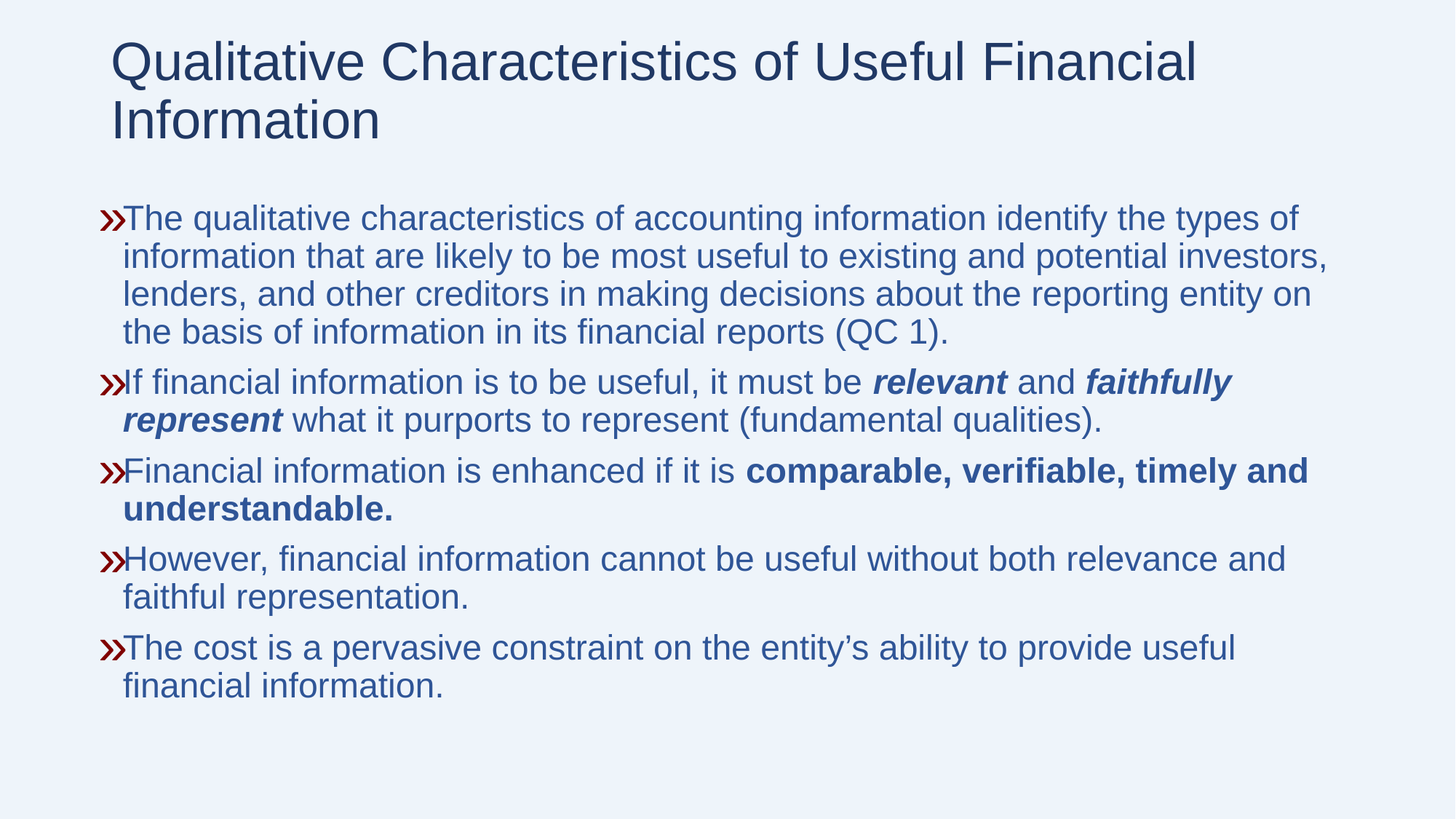

# Qualitative Characteristics of Useful Financial Information
The qualitative characteristics of accounting information identify the types of information that are likely to be most useful to existing and potential investors, lenders, and other creditors in making decisions about the reporting entity on the basis of information in its financial reports (QC 1).
If financial information is to be useful, it must be relevant and faithfully represent what it purports to represent (fundamental qualities).
Financial information is enhanced if it is comparable, verifiable, timely and understandable.
However, financial information cannot be useful without both relevance and faithful representation.
The cost is a pervasive constraint on the entity’s ability to provide useful financial information.

15